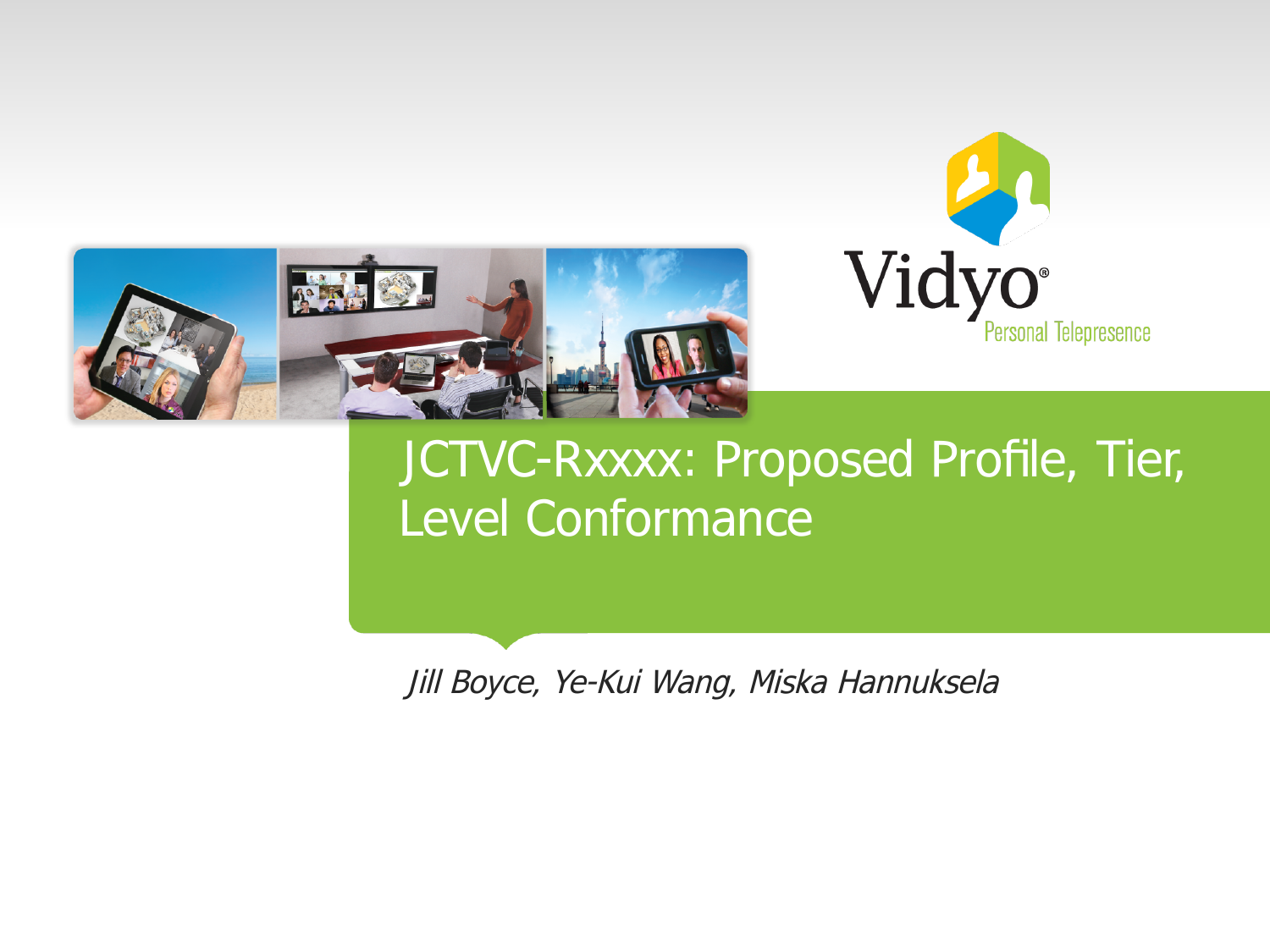

JCTVC-Rxxxx: Proposed Profile, Tier, Level Conformance
Jill Boyce, Ye-Kui Wang, Miska Hannuksela